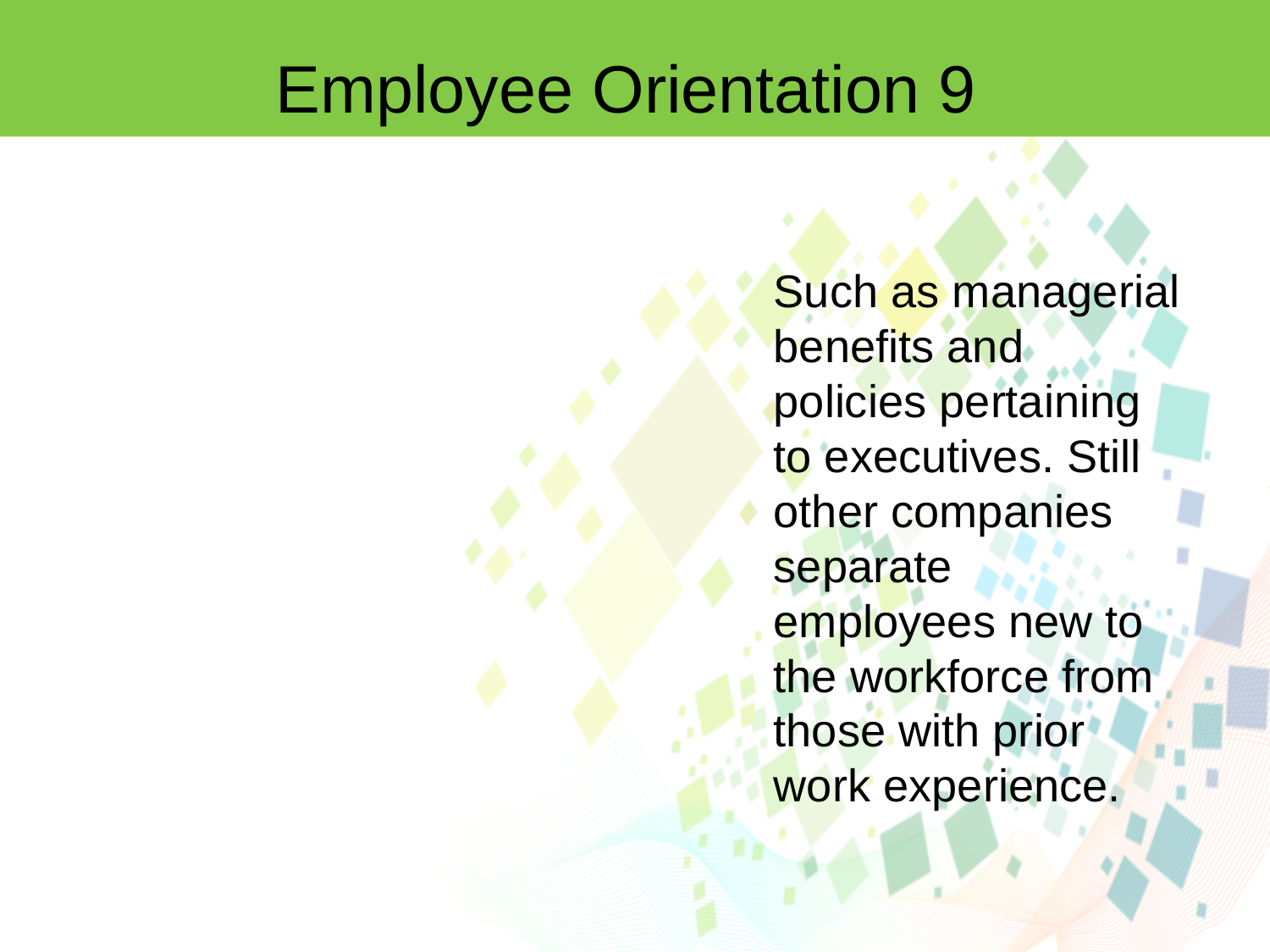

Employee Orientation 9
Such as managerial
benefits and policies pertaining to executives. Still other companies separate employees new to the workforce from those with prior work experience.